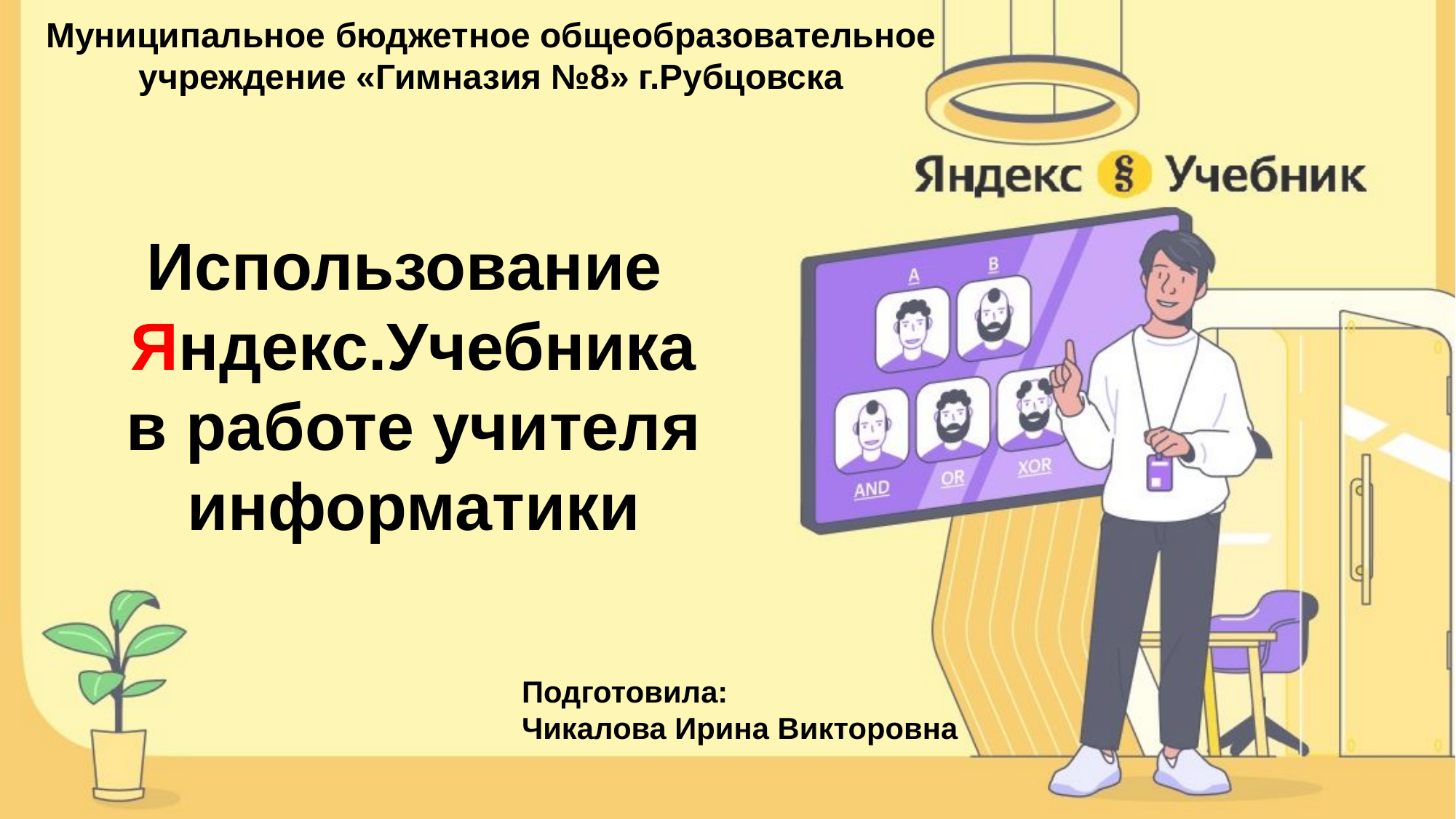

Муниципальное бюджетное общеобразовательное учреждение «Гимназия №8» г.Рубцовска
Использование
Яндекс.Учебника
в работе учителя информатики
Подготовила:
Чикалова Ирина Викторовна